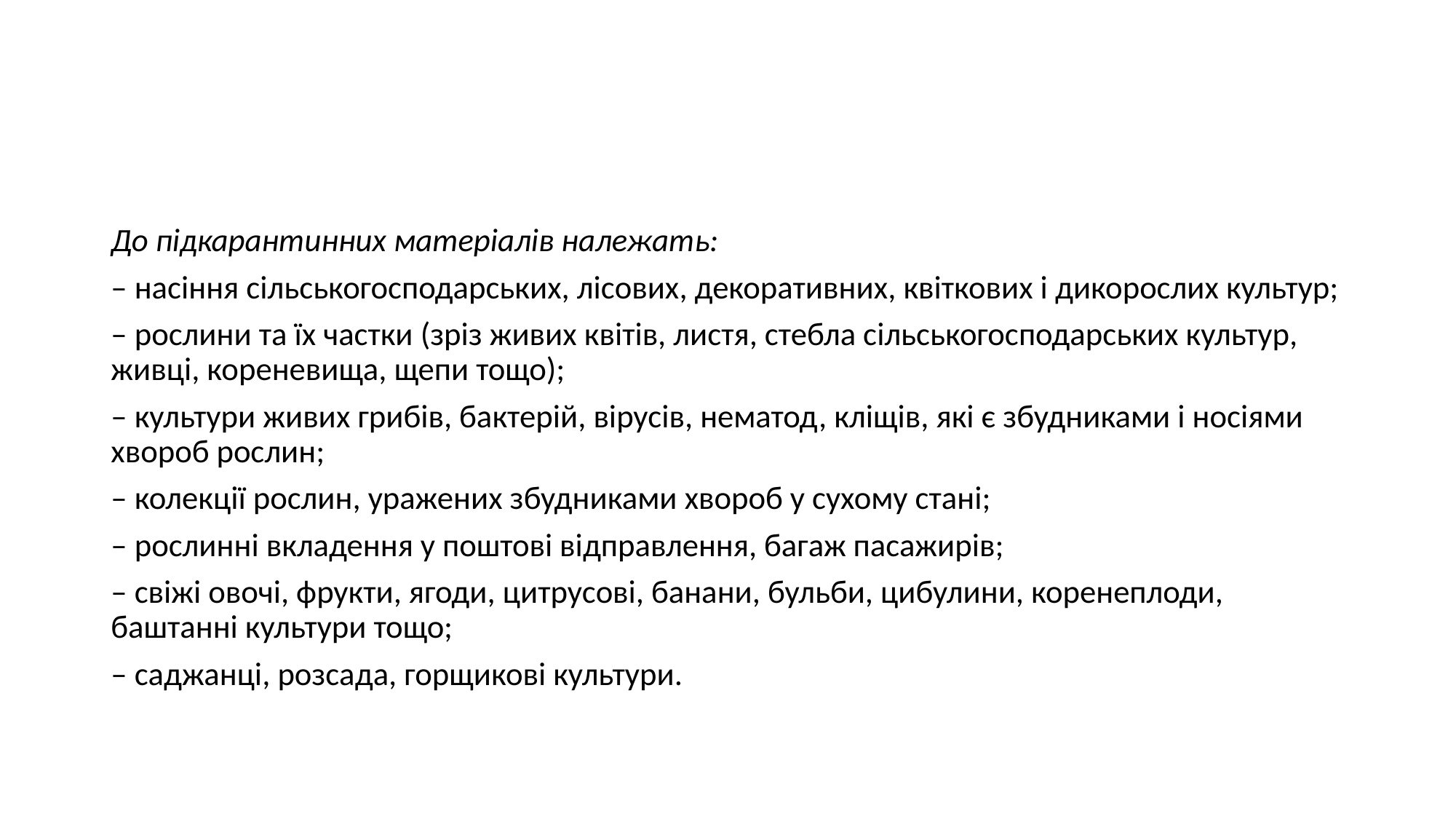

#
До підкарантинних матеріалів належать:
– насіння сільськогосподарських, лісових, декоративних, квіткових і дикорослих культур;
– рослини та їх частки (зріз живих квітів, листя, стебла сільськогосподарських культур, живці, кореневища, щепи тощо);
– культури живих грибів, бактерій, вірусів, нематод, кліщів, які є збудниками і носіями хвороб рослин;
– колекції рослин, уражених збудниками хвороб у сухому стані;
– рослинні вкладення у поштові відправлення, багаж пасажирів;
– свіжі овочі, фрукти, ягоди, цитрусові, банани, бульби, цибулини, коренеплоди, баштанні культури тощо;
– саджанці, розсада, горщикові культури.